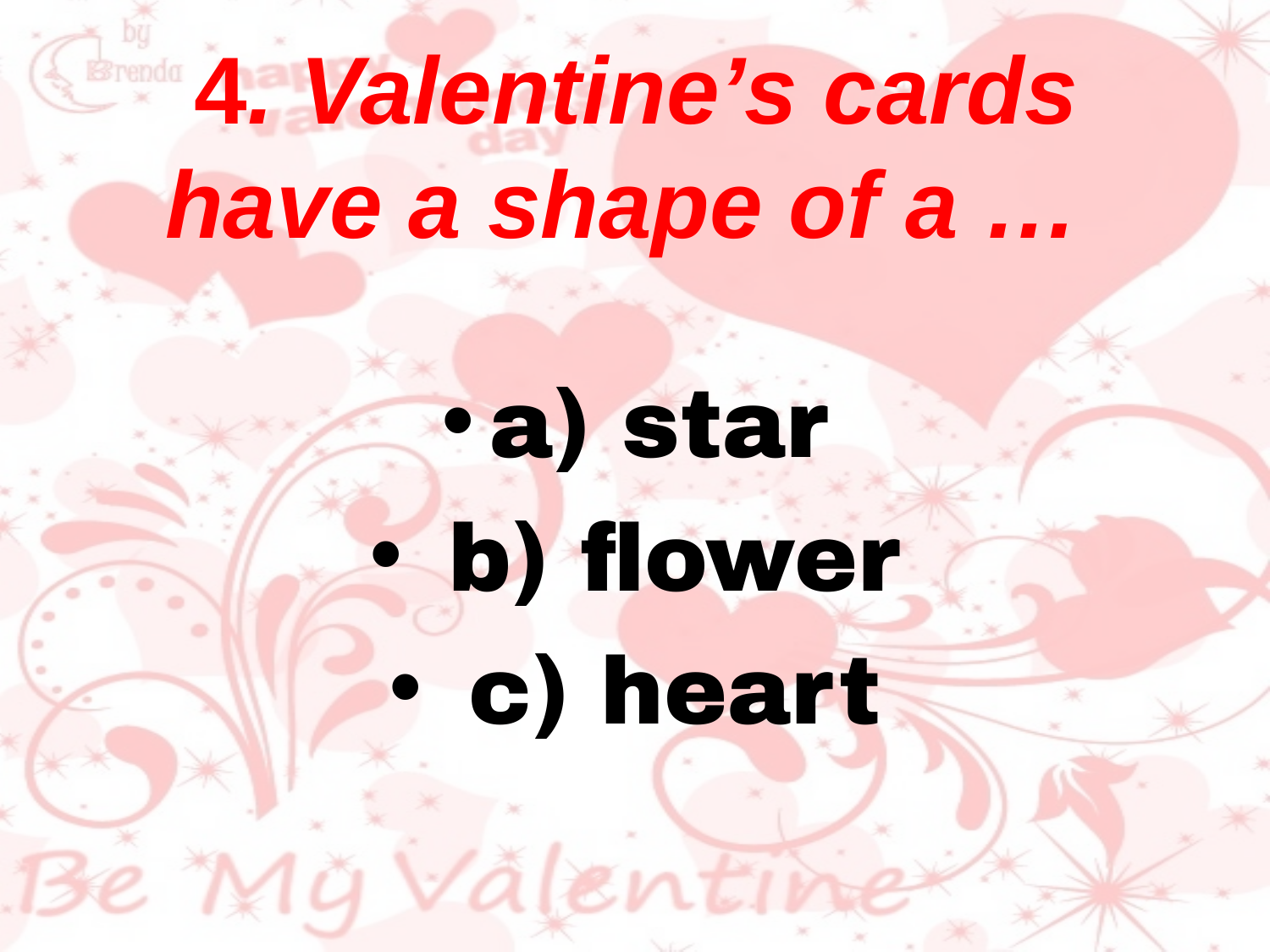

# 4. Valentine’s cards have a shape of a …
a) star
 b) flower
 c) heart